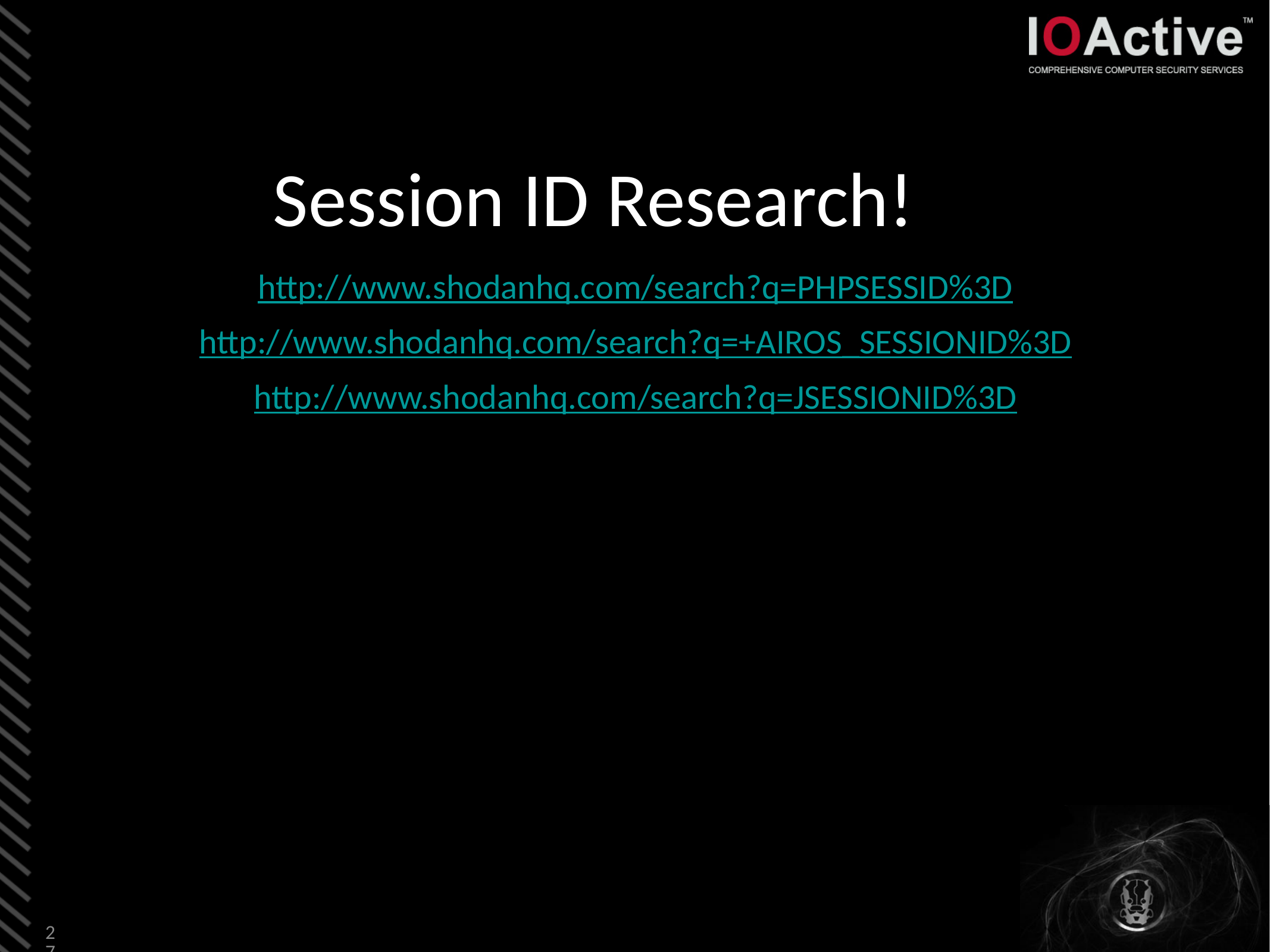

# Session ID Research!
http://www.shodanhq.com/search?q=PHPSESSID%3D
http://www.shodanhq.com/search?q=+AIROS_SESSIONID%3D
http://www.shodanhq.com/search?q=JSESSIONID%3D
27